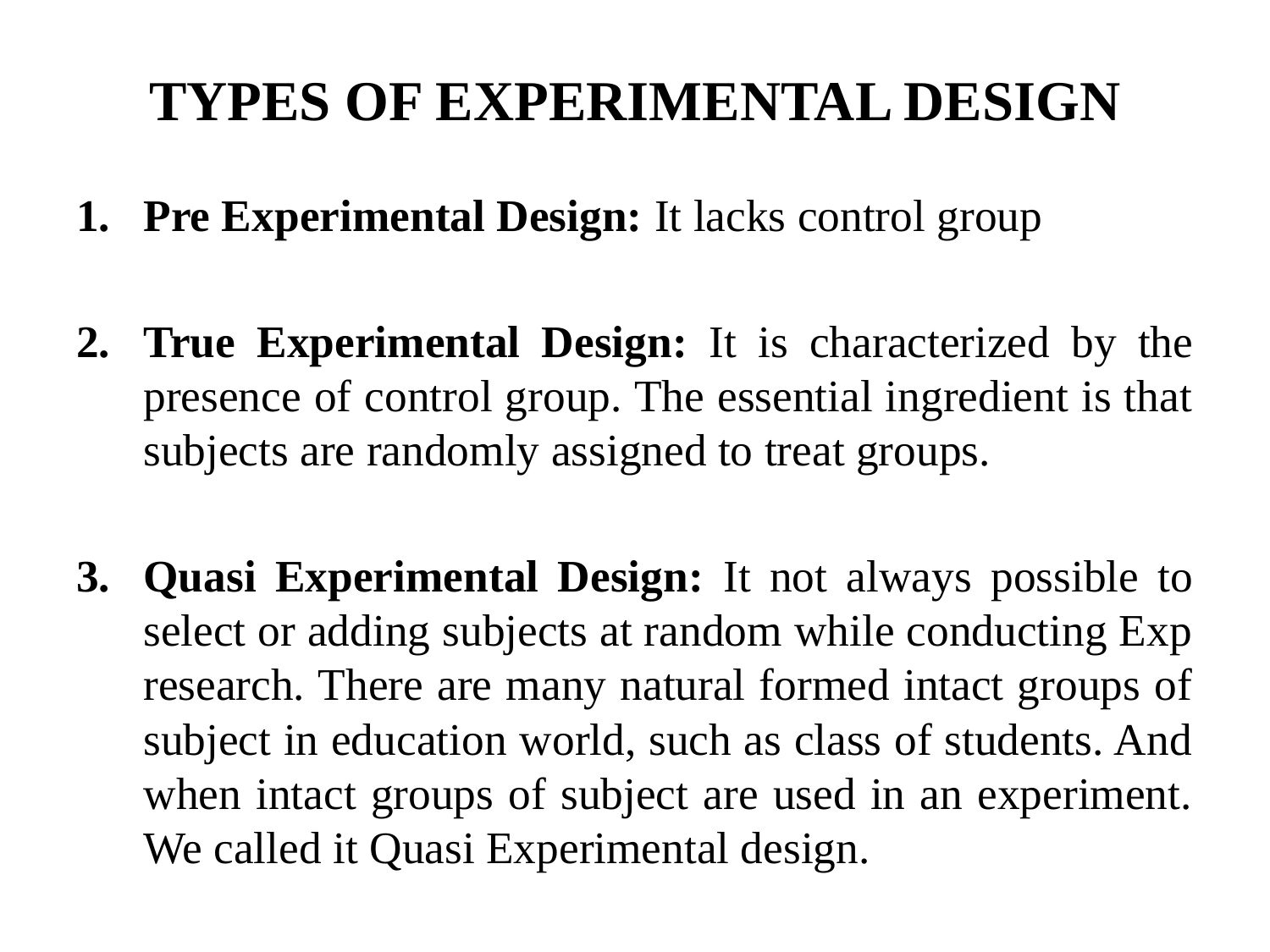

# TYPES OF EXPERIMENTAL DESIGN
Pre Experimental Design: It lacks control group

True Experimental Design: It is characterized by the presence of control group. The essential ingredient is that subjects are randomly assigned to treat groups.

Quasi Experimental Design: It not always possible to select or adding subjects at random while conducting Exp research. There are many natural formed intact groups of subject in education world, such as class of students. And when intact groups of subject are used in an experiment. We called it Quasi Experimental design.